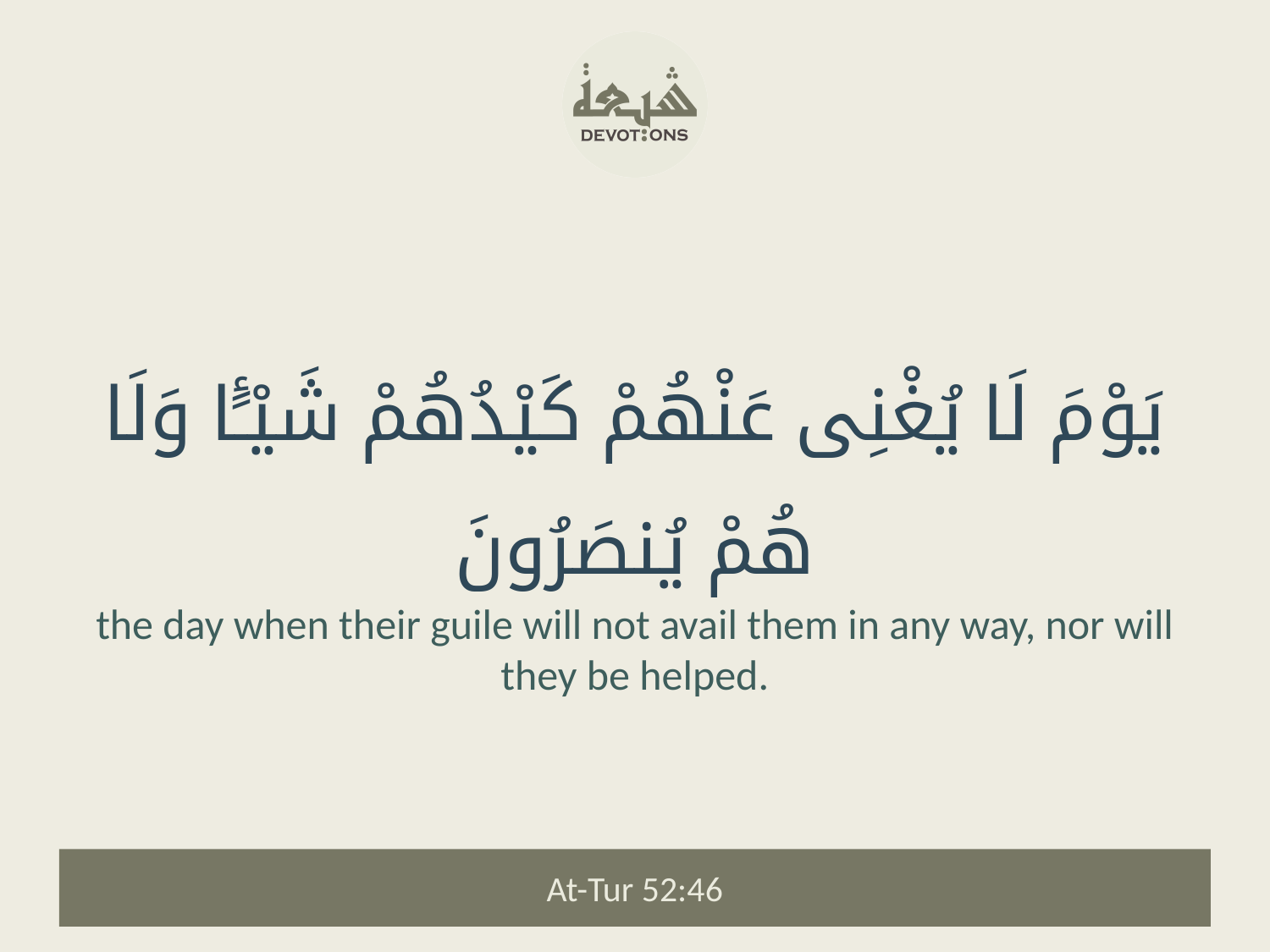

يَوْمَ لَا يُغْنِى عَنْهُمْ كَيْدُهُمْ شَيْـًٔا وَلَا هُمْ يُنصَرُونَ
the day when their guile will not avail them in any way, nor will they be helped.
At-Tur 52:46